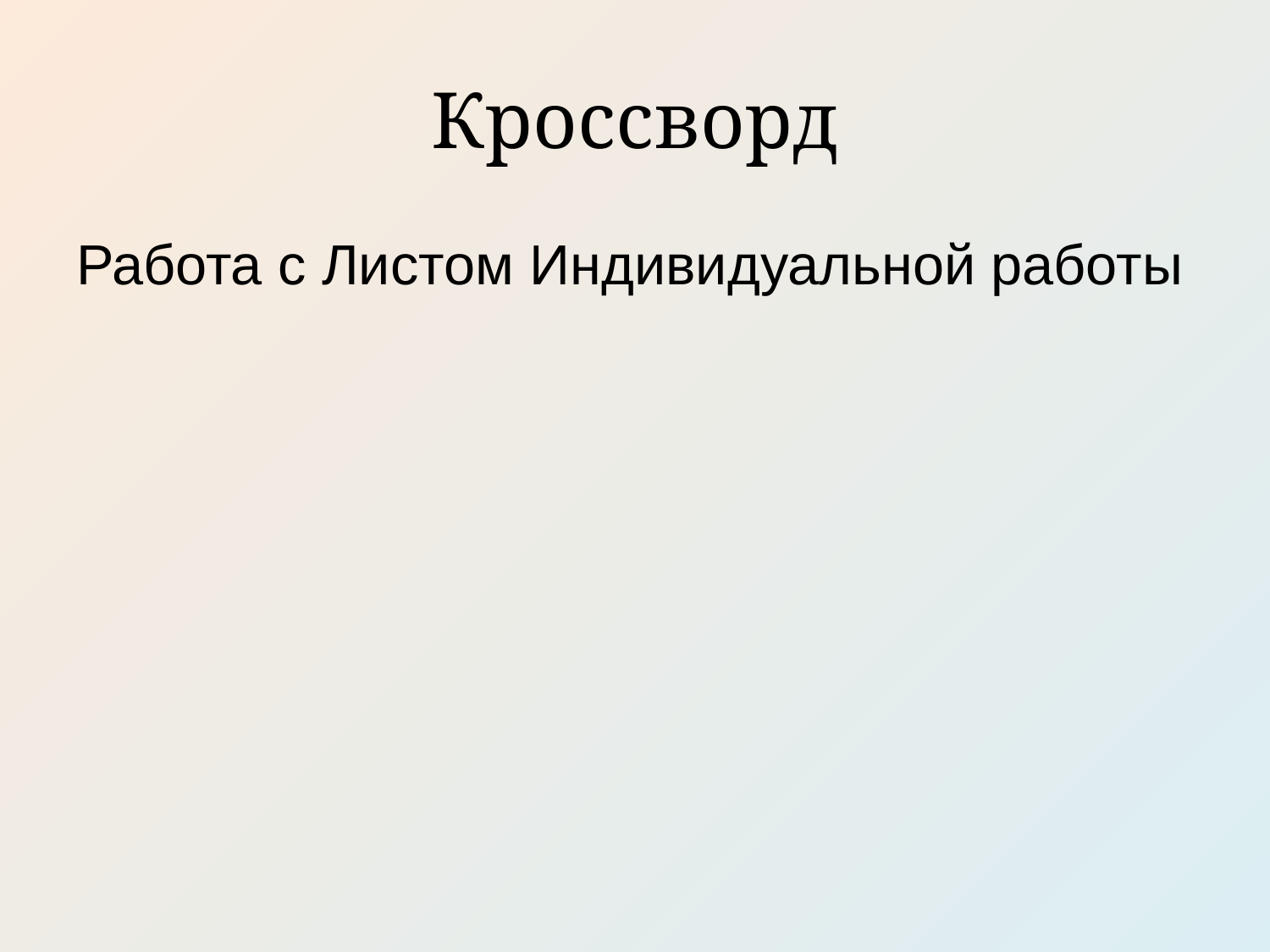

# Кроссворд
Работа с Листом Индивидуальной работы